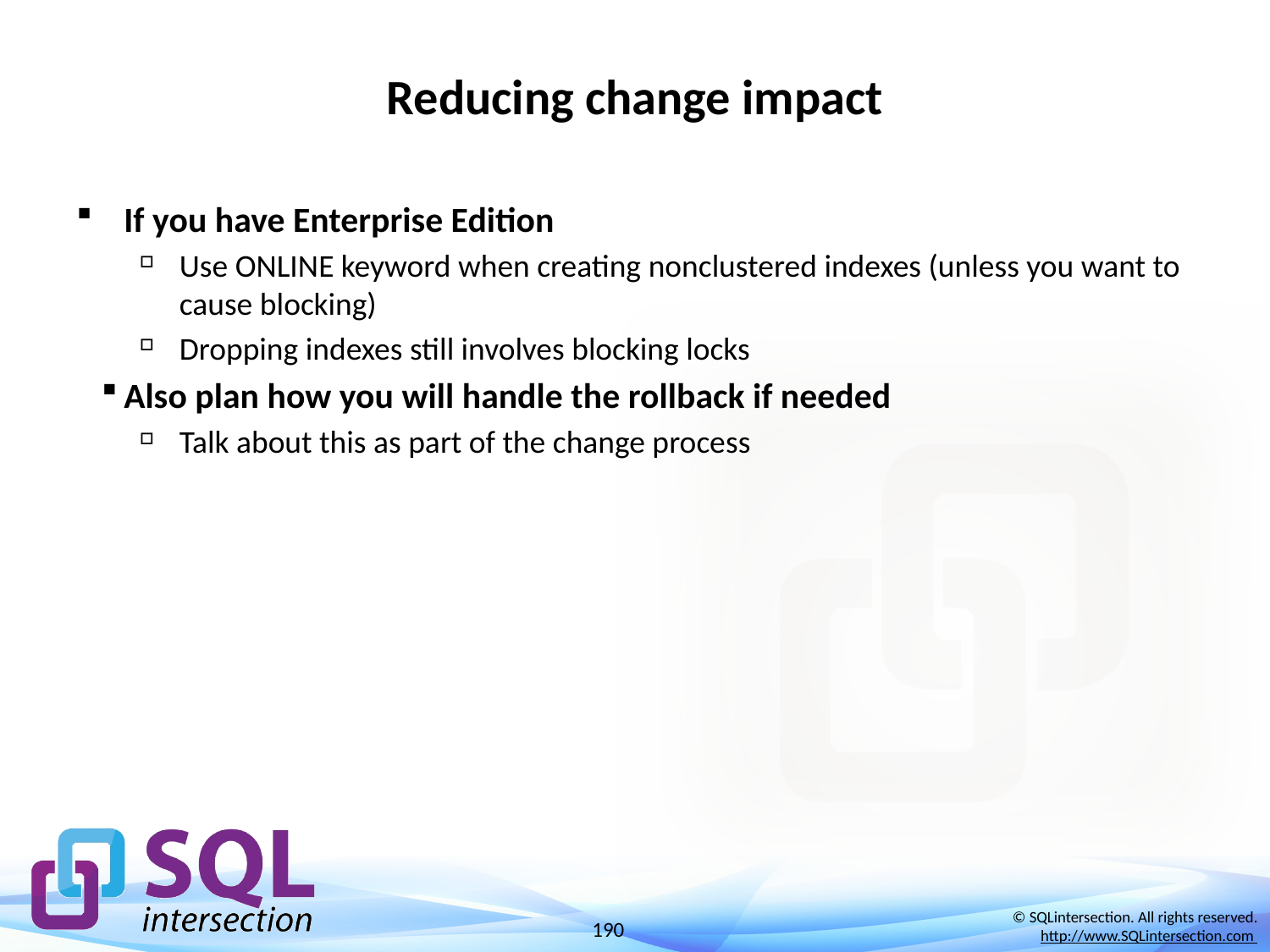

# Reducing change impact
If you have Enterprise Edition
Use ONLINE keyword when creating nonclustered indexes (unless you want to cause blocking)
Dropping indexes still involves blocking locks
Also plan how you will handle the rollback if needed
Talk about this as part of the change process